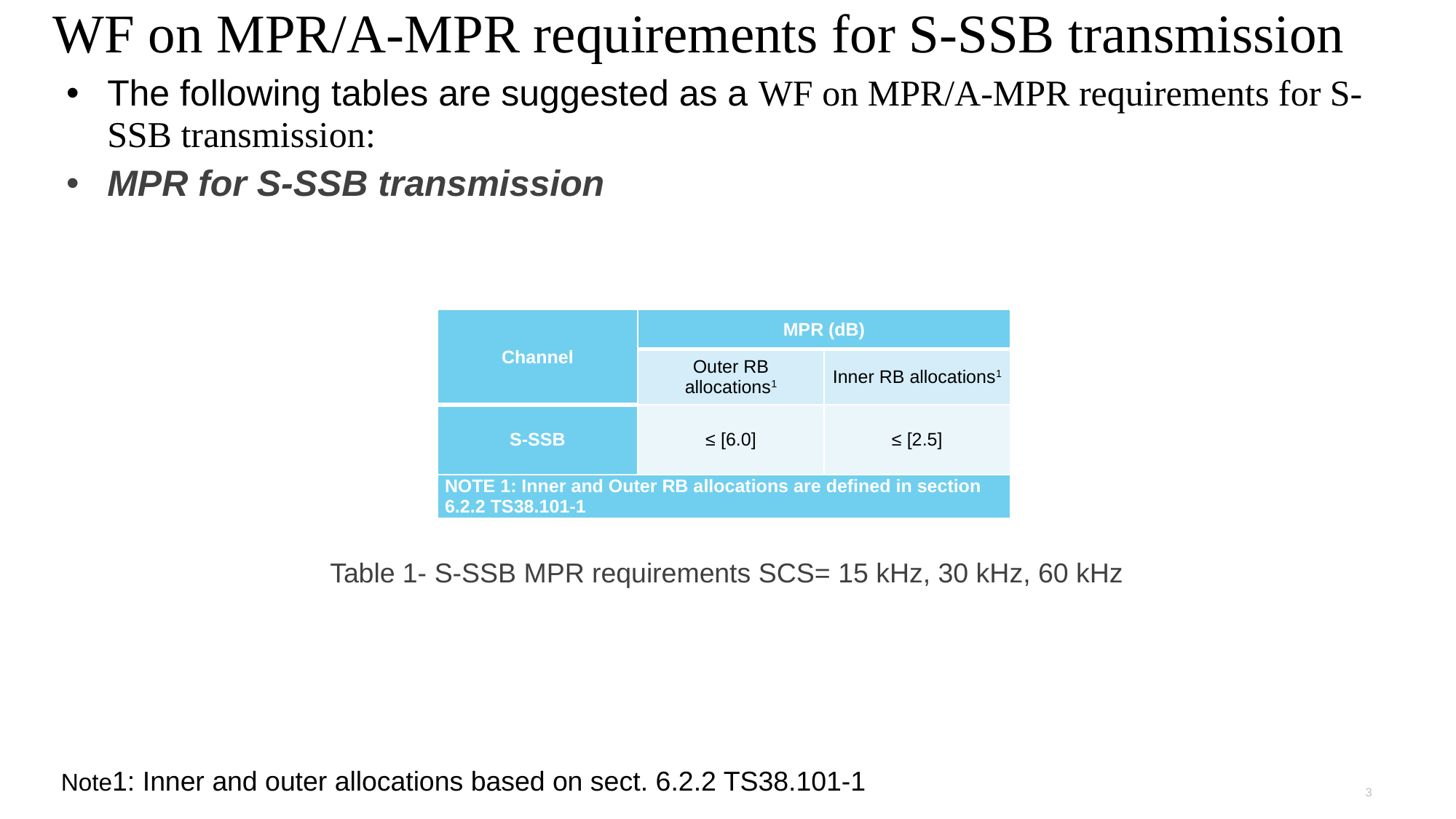

# WF on MPR/A-MPR requirements for S-SSB transmission
The following tables are suggested as a WF on MPR/A-MPR requirements for S-SSB transmission:
MPR for S-SSB transmission

| Channel | MPR (dB) |  |
| --- | --- | --- |
|  | Outer RB allocations1 | Inner RB allocations1 |
| S-SSB | ≤ [6.0] | ≤ [2.5] |
| NOTE 1: Inner and Outer RB allocations are defined in section 6.2.2 TS38.101-1 |  |  |
Table 1- S-SSB MPR requirements SCS= 15 kHz, 30 kHz, 60 kHz
Note1: Inner and outer allocations based on sect. 6.2.2 TS38.101-1